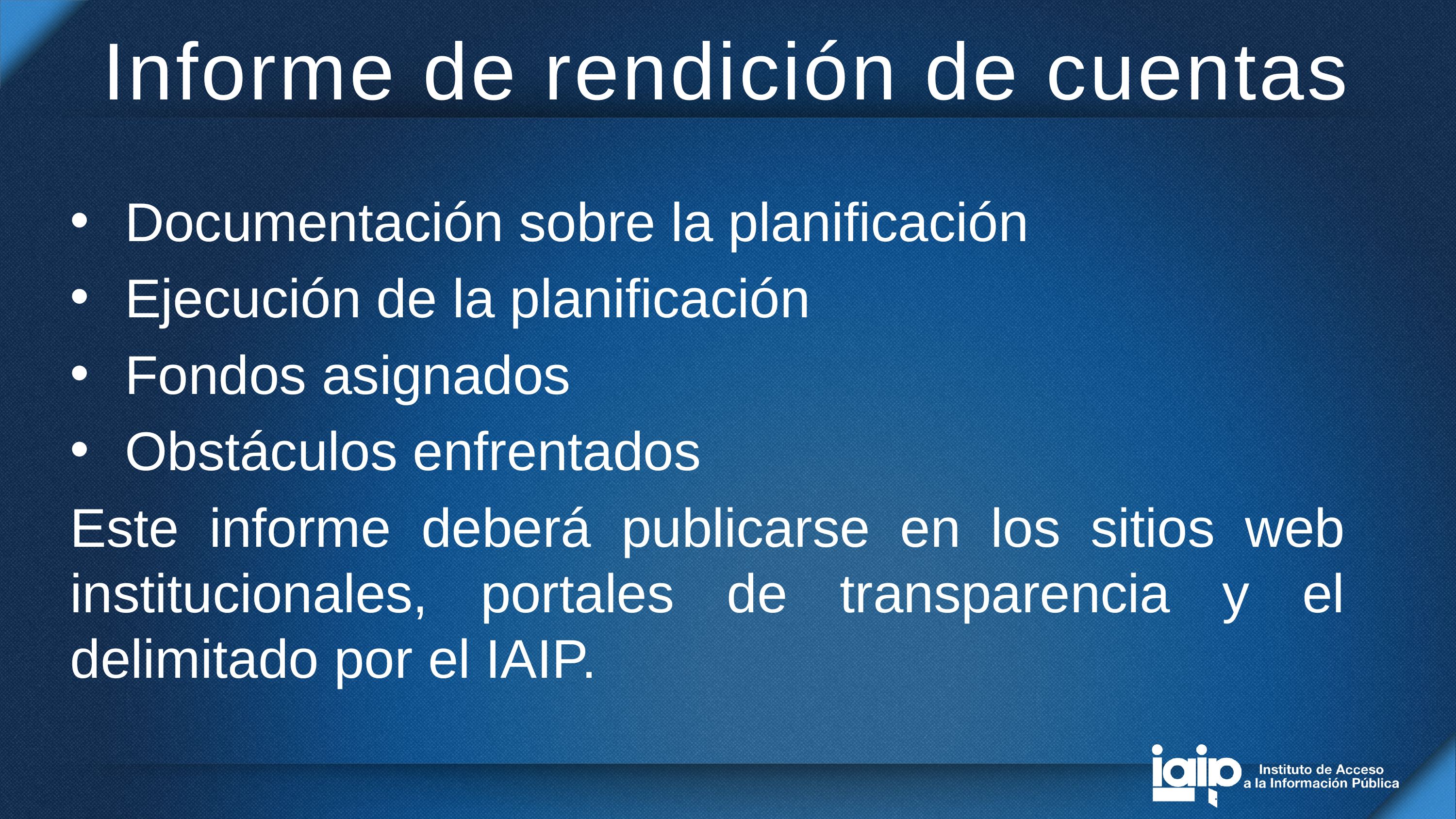

# Informe de rendición de cuentas
Documentación sobre la planificación
Ejecución de la planificación
Fondos asignados
Obstáculos enfrentados
Este informe deberá publicarse en los sitios web institucionales, portales de transparencia y el delimitado por el IAIP.